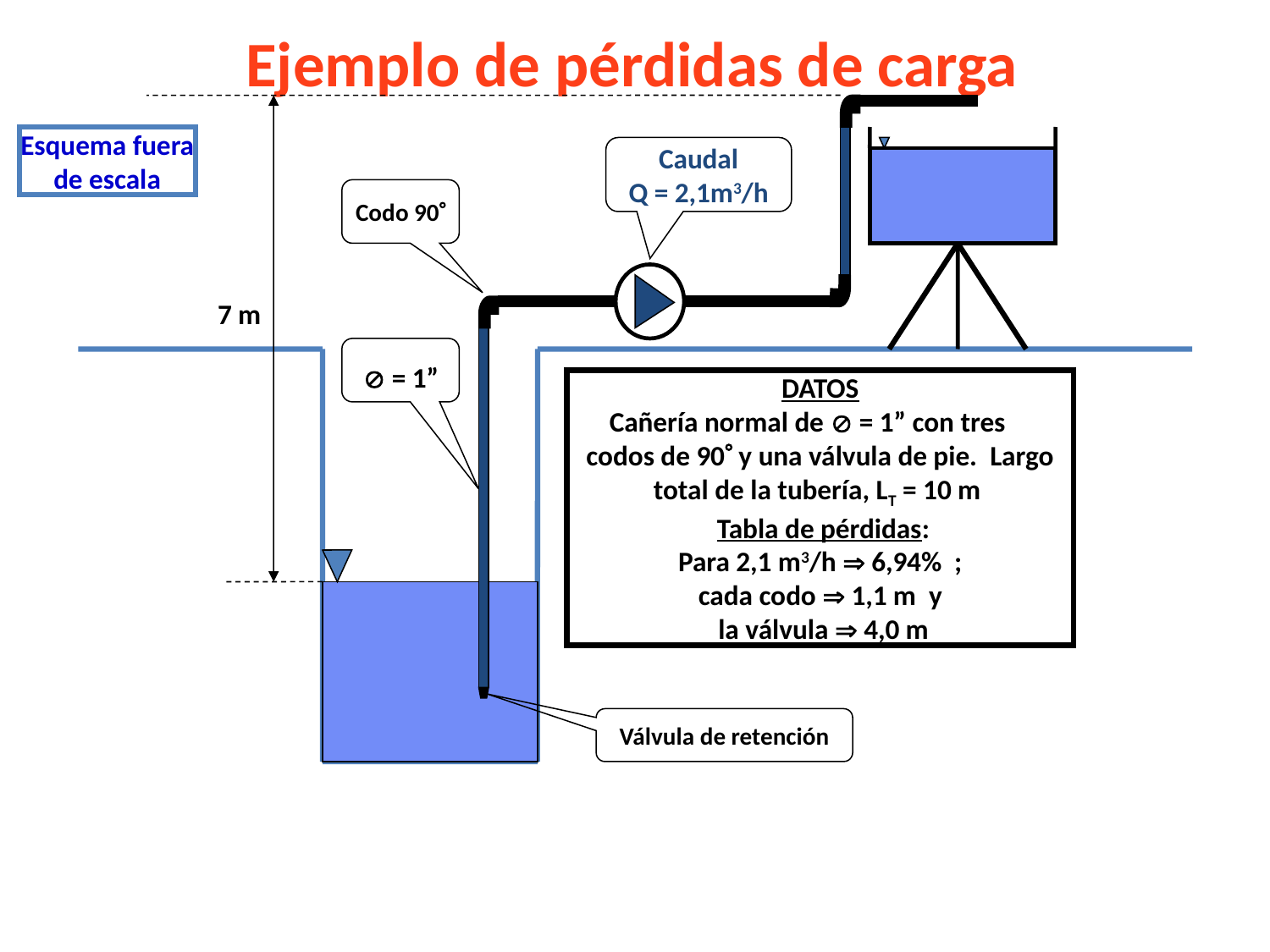

Ejemplo de pérdidas de carga

Esquema fuera de escala

Caudal
Q = 2,1m3/h

Codo 90°

7 m

∅ = 1”
DATOS
 Cañería normal de ∅ = 1” con tres      codos de 90° y una válvula de pie.  Largo total de la tubería, LT = 10 m
 Tabla de pérdidas:
 Para 2,1 m3/h ⇒ 6,94%  ;
 cada codo ⇒ 1,1 m  y
 la válvula ⇒ 4,0 m

Válvula de retención